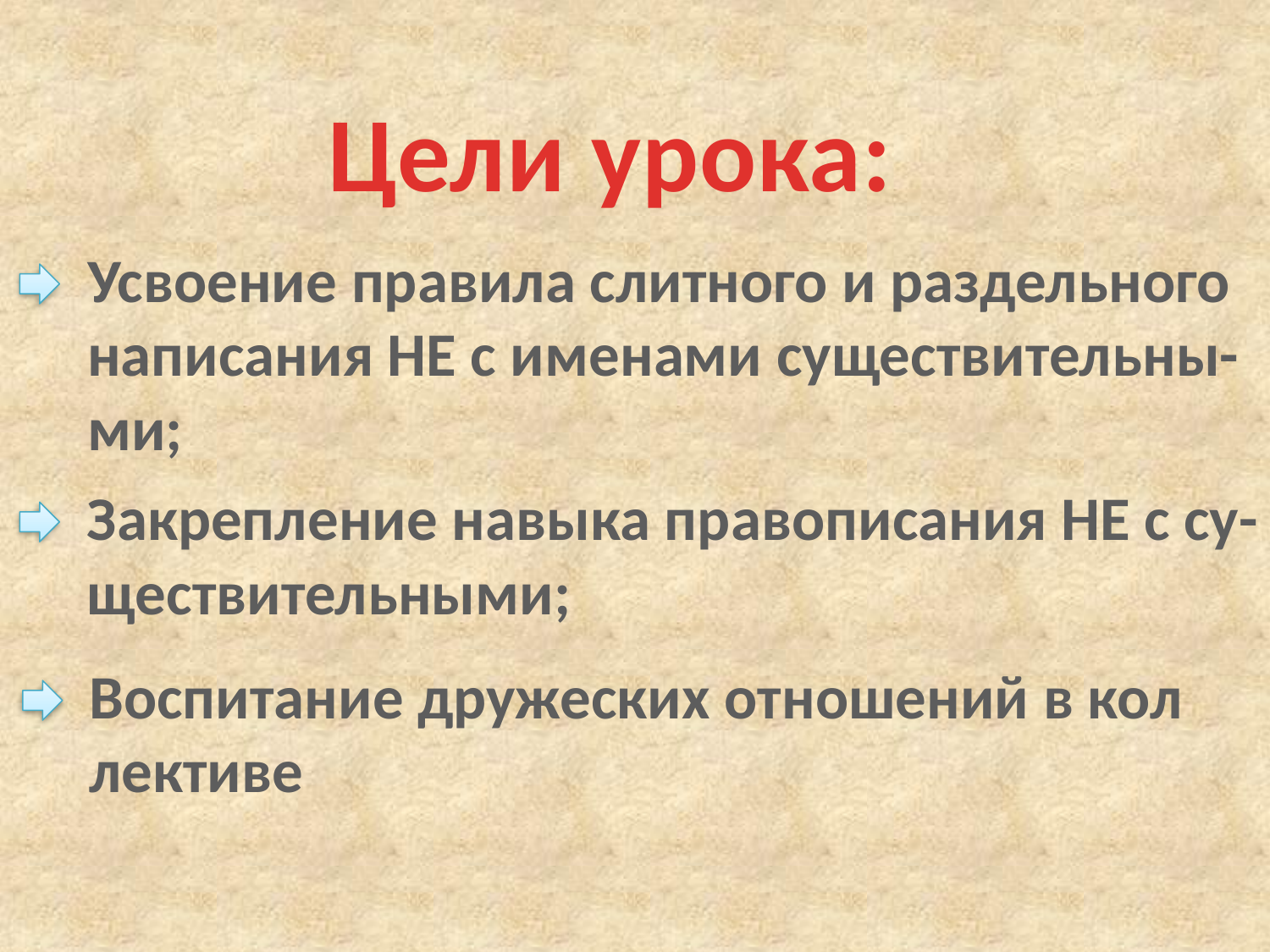

Цели урока:
Усвоение правила слитного и раздельного
написания НЕ с именами существительны-
ми;

Закрепление навыка правописания НЕ с су-
ществительными;

Воспитание дружеских отношений в кол
лективе